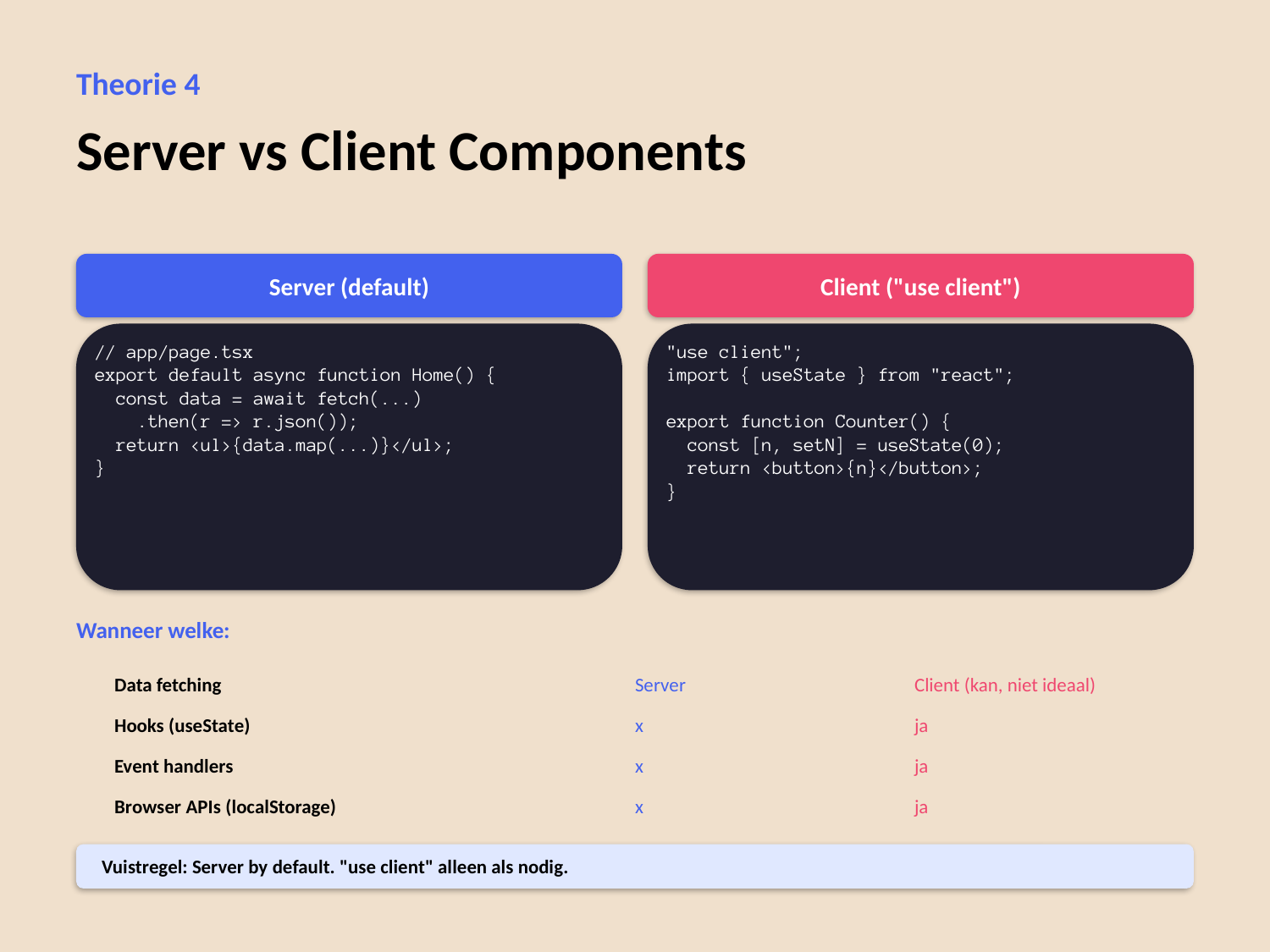

Theorie 4
Server vs Client Components

Server (default)

Client ("use client")

// app/page.tsx
export default async function Home() {
  const data = await fetch(...)
    .then(r => r.json());
  return <ul>{data.map(...)}</ul>;
}
"use client";
import { useState } from "react";

export function Counter() {
  const [n, setN] = useState(0);
  return <button>{n}</button>;
}
Wanneer welke:
Data fetching
Server
Client (kan, niet ideaal)
Hooks (useState)
x
ja
Event handlers
x
ja
Browser APIs (localStorage)
x
ja

Vuistregel: Server by default. "use client" alleen als nodig.